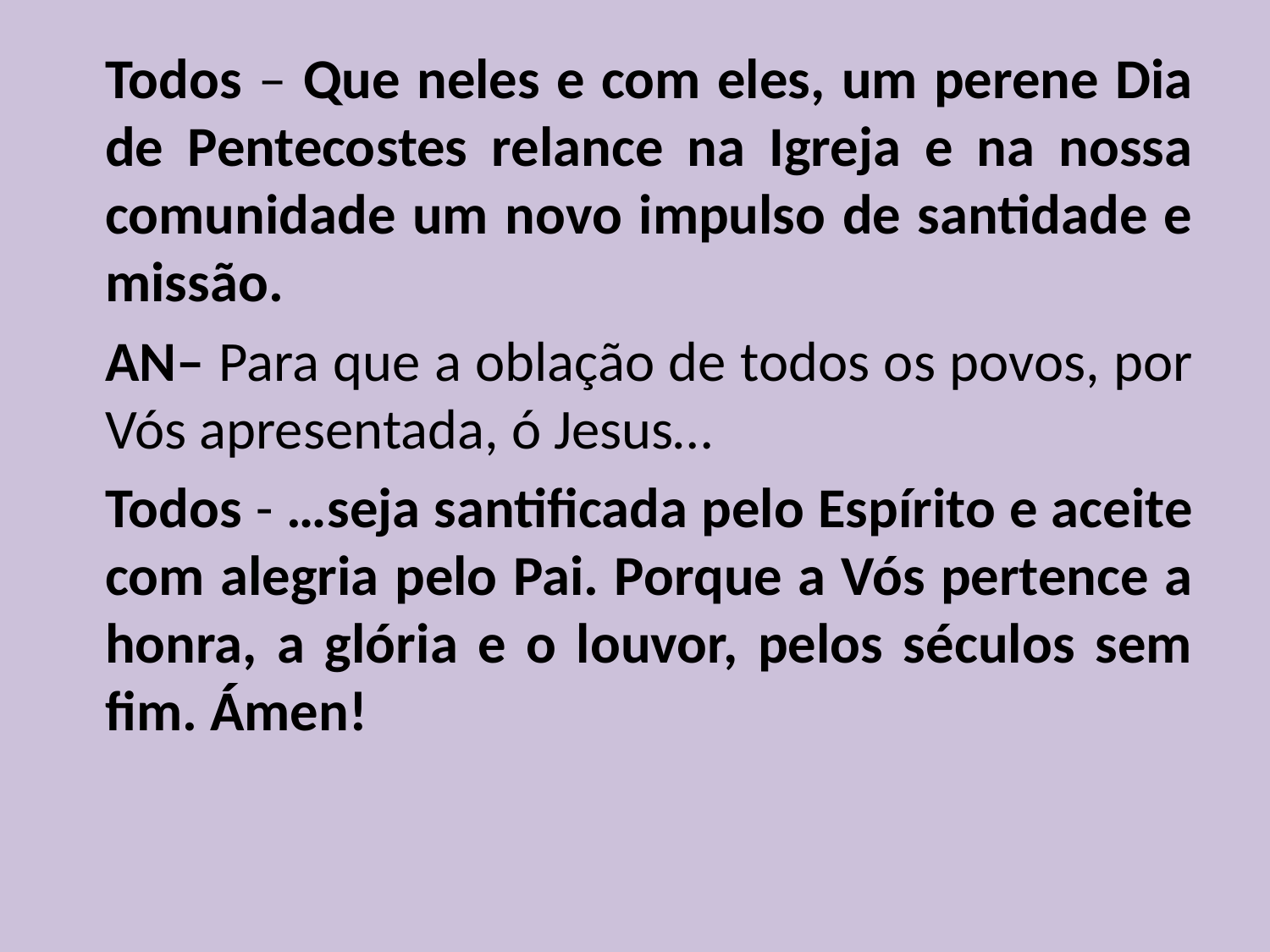

Todos – Que neles e com eles, um perene Dia de Pentecostes relance na Igreja e na nossa comunidade um novo impulso de santidade e missão.
	AN– Para que a oblação de todos os povos, por Vós apresentada, ó Jesus…
	Todos - …seja santificada pelo Espírito e aceite com alegria pelo Pai. Porque a Vós pertence a honra, a glória e o louvor, pelos séculos sem fim. Ámen!